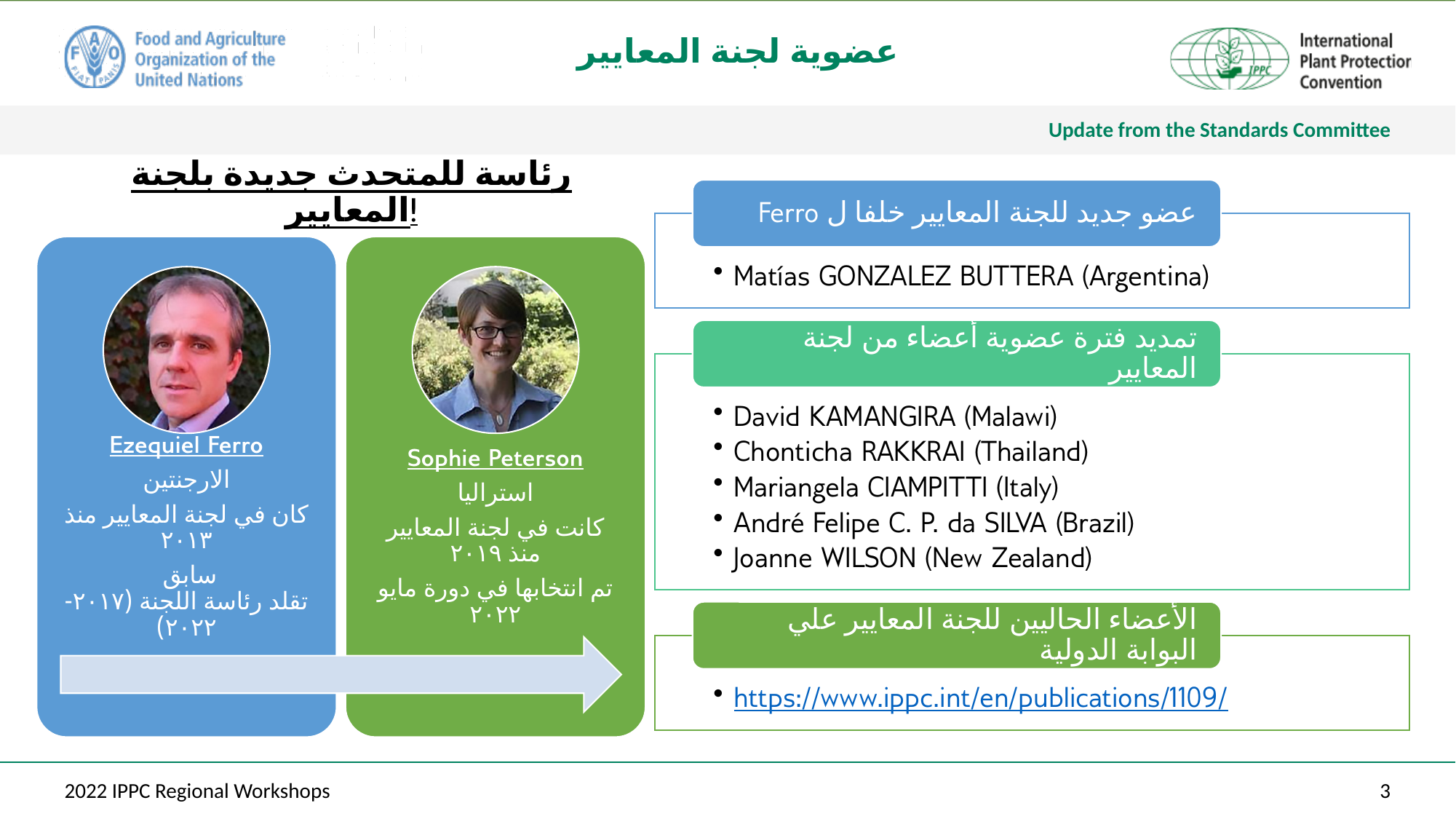

# عضوية لجنة المعايير
رئاسة للمتحدث جديدة بلجنة المعايير!
Matías GONZALEZ BUTTERA (Argentina)
عضو جديد للجنة المعايير خلفا ل Ferro
David KAMANGIRA (Malawi)
Chonticha RAKKRAI (Thailand)
Mariangela CIAMPITTI (Italy)
André Felipe C. P. da SILVA (Brazil)
Joanne WILSON (New Zealand)
تمديد فترة عضوية أعضاء من لجنة المعايير
https://www.ippc.int/en/publications/1109/
الأعضاء الحاليين للجنة المعايير علي البوابة الدولية
Ezequiel Ferro
الارجنتين
كان في لجنة المعايير منذ ٢٠١٣
سابق
تقلد رئاسة اللجنة (٢٠١٧-٢٠٢٢)
Sophie Peterson
استراليا
كانت في لجنة المعايير منذ ٢٠١٩
تم انتخابها في دورة مايو ٢٠٢٢